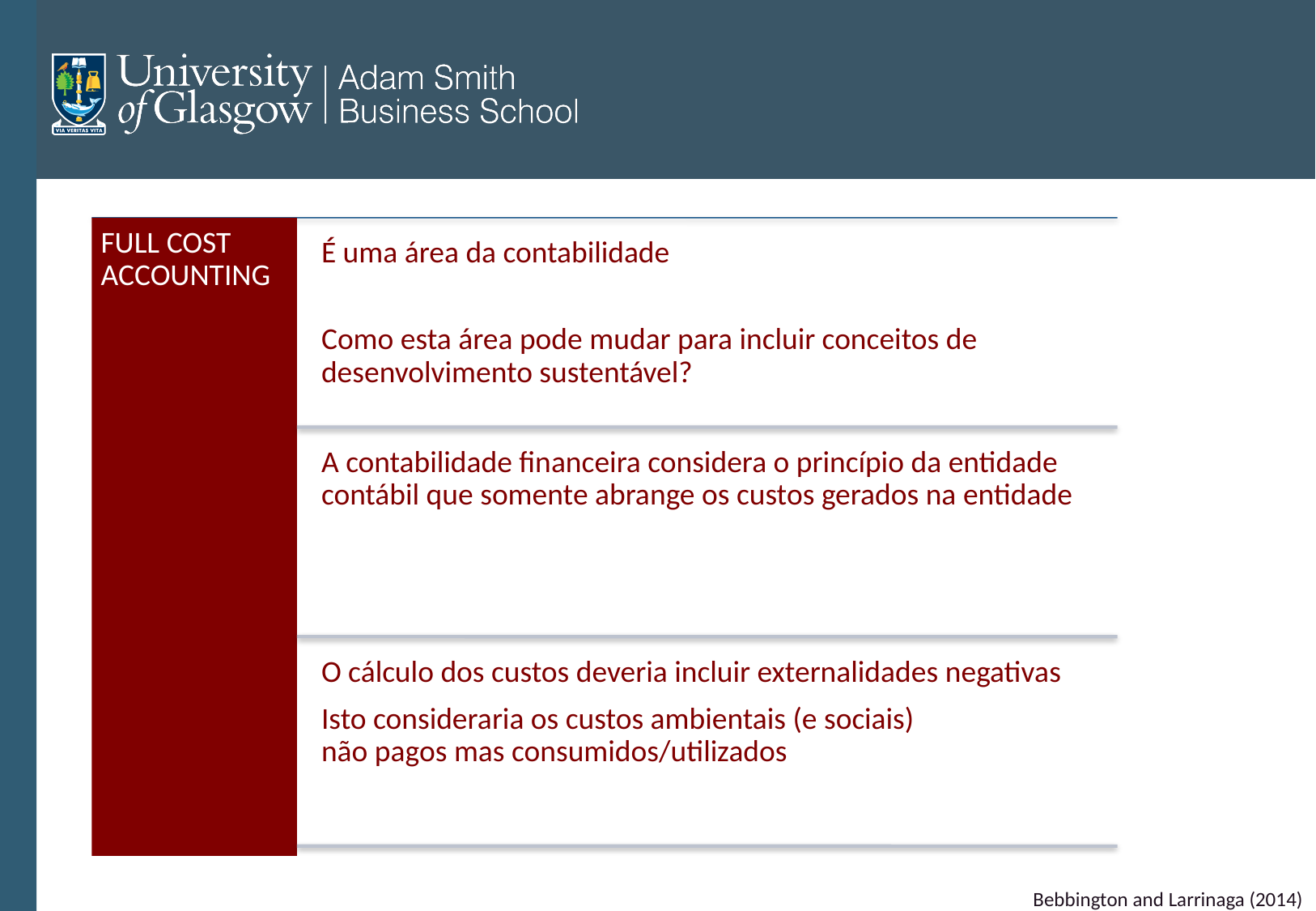

FULL COST ACCOUNTING
É uma área da contabilidade

Como esta área pode mudar para incluir conceitos de desenvolvimento sustentável?
A contabilidade financeira considera o princípio da entidade contábil que somente abrange os custos gerados na entidade
O cálculo dos custos deveria incluir externalidades negativas
Isto consideraria os custos ambientais (e sociais)
não pagos mas consumidos/utilizados
Bebbington and Larrinaga (2014)